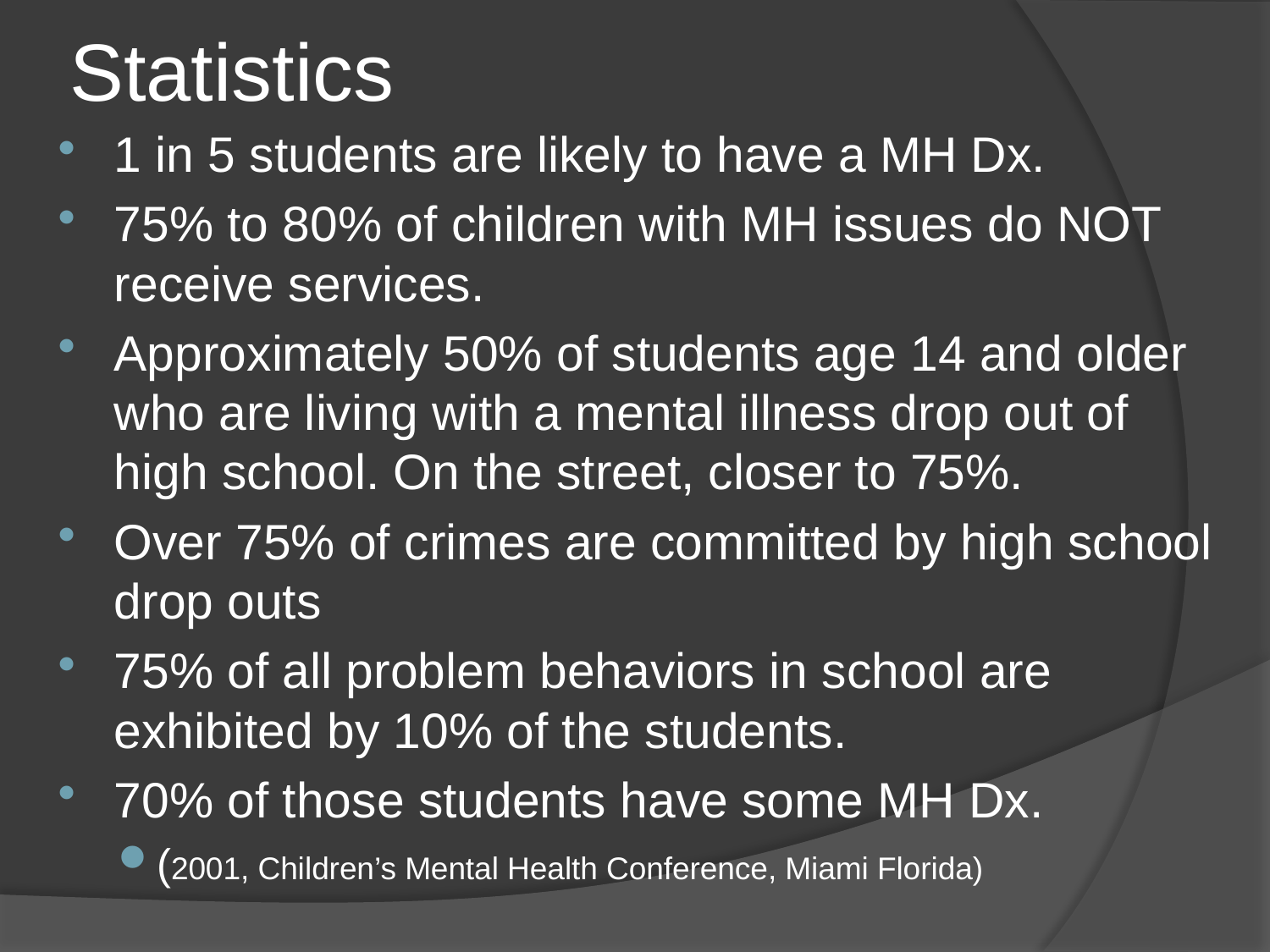

# Statistics
1 in 5 students are likely to have a MH Dx.
75% to 80% of children with MH issues do NOT receive services.
Approximately 50% of students age 14 and older who are living with a mental illness drop out of high school. On the street, closer to 75%.
Over 75% of crimes are committed by high school drop outs
75% of all problem behaviors in school are exhibited by 10% of the students.
70% of those students have some MH Dx.
(2001, Children’s Mental Health Conference, Miami Florida)